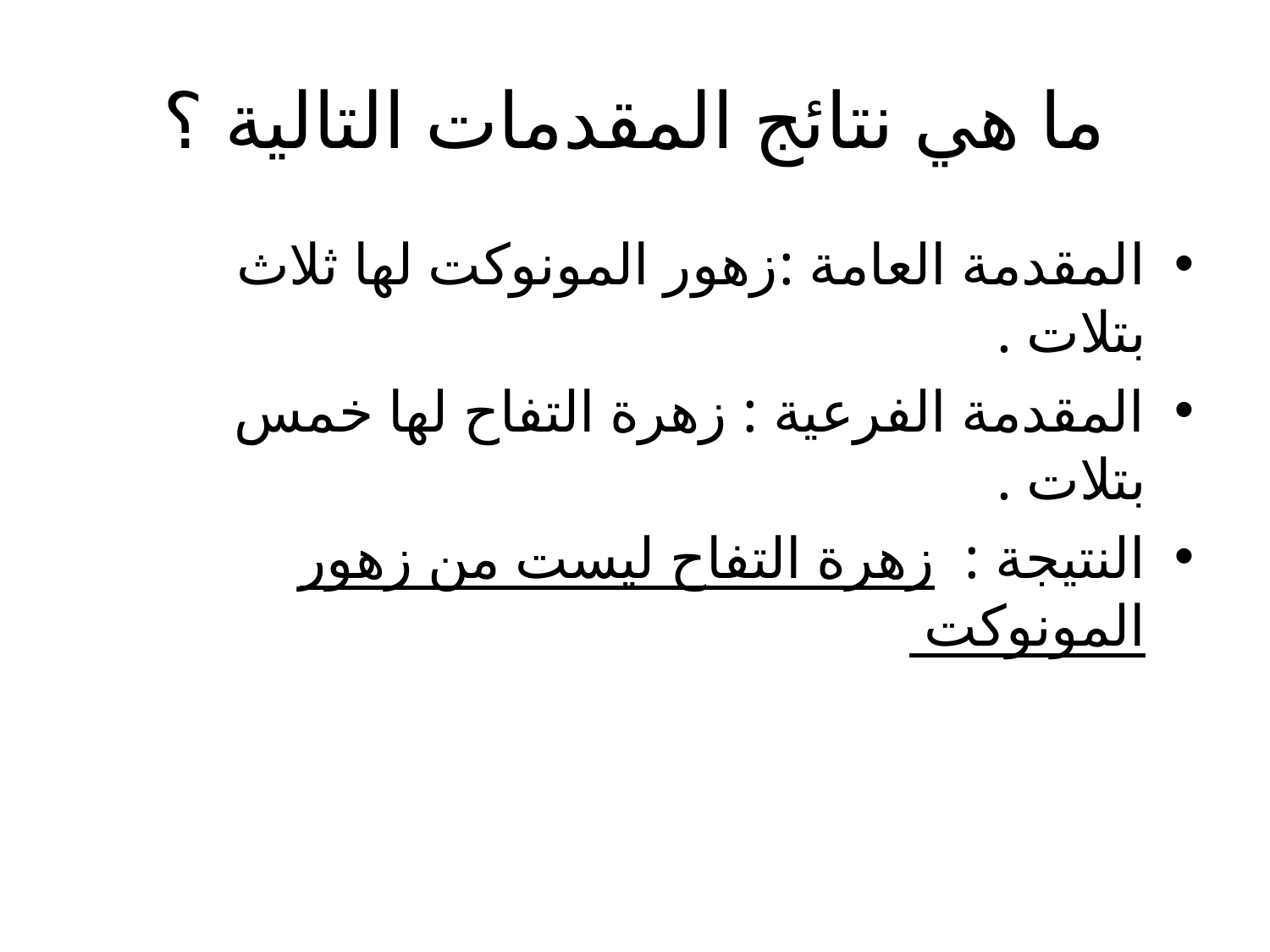

# ما هي نتائج المقدمات التالية ؟
المقدمة العامة :زهور المونوكت لها ثلاث بتلات .
المقدمة الفرعية : زهرة التفاح لها خمس بتلات .
النتيجة :  زهرة التفاح ليست من زهور المونوكت